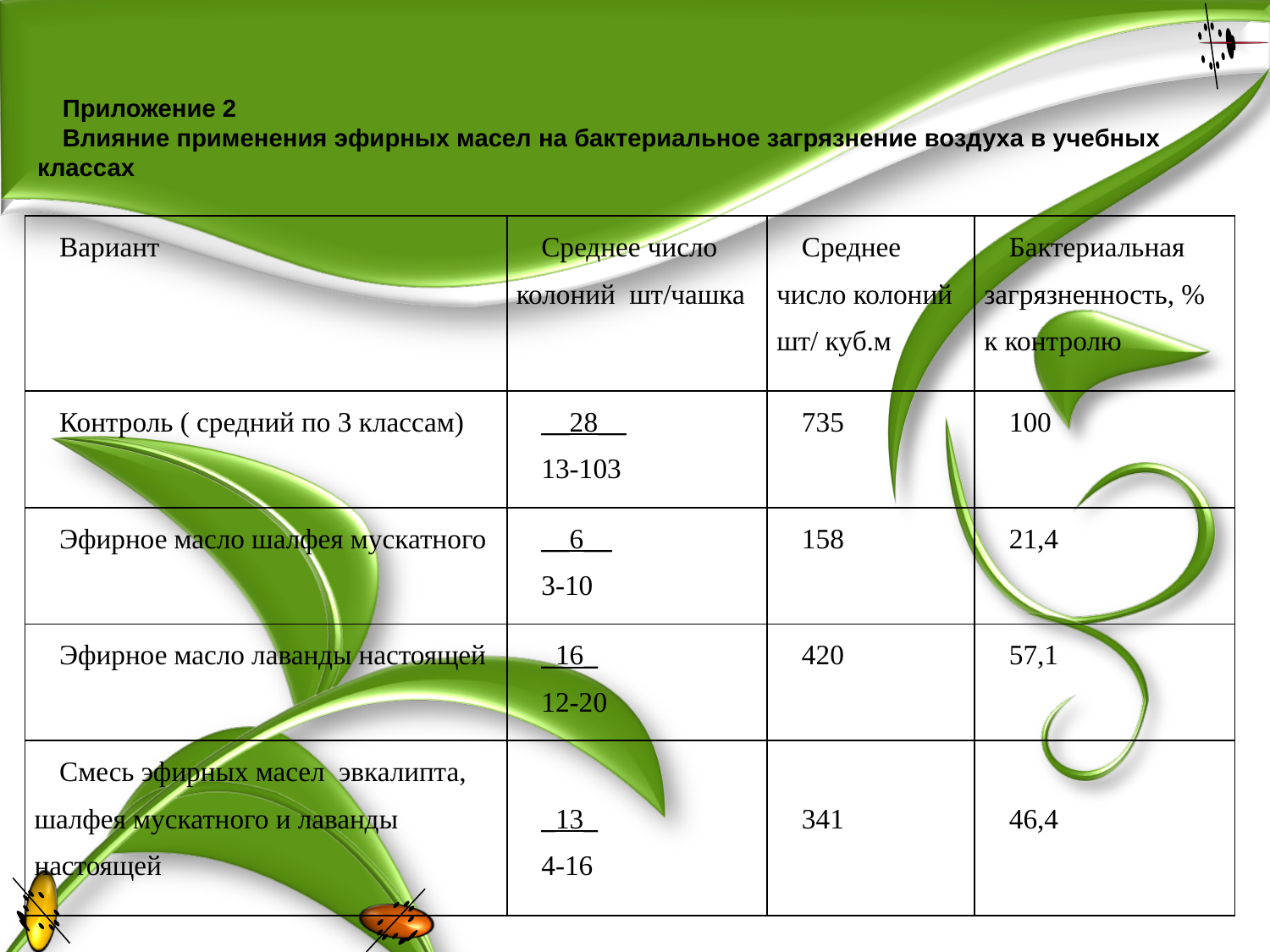

#

Приложение 2
Влияние применения эфирных масел на бактериальное загрязнение воздуха в учебных классах
| Вариант | Среднее число колоний шт/чашка | Среднее число колоний шт/ куб.м | Бактериальная загрязненность, % к контролю |
| --- | --- | --- | --- |
| Контроль ( средний по 3 классам) | \_\_28\_\_ 13-103 | 735 | 100 |
| Эфирное масло шалфея мускатного | \_\_6\_\_ 3-10 | 158 | 21,4 |
| Эфирное масло лаванды настоящей | \_16\_ 12-20 | 420 | 57,1 |
| Смесь эфирных масел эвкалипта, шалфея мускатного и лаванды настоящей | \_13\_ 4-16 | 341 | 46,4 |